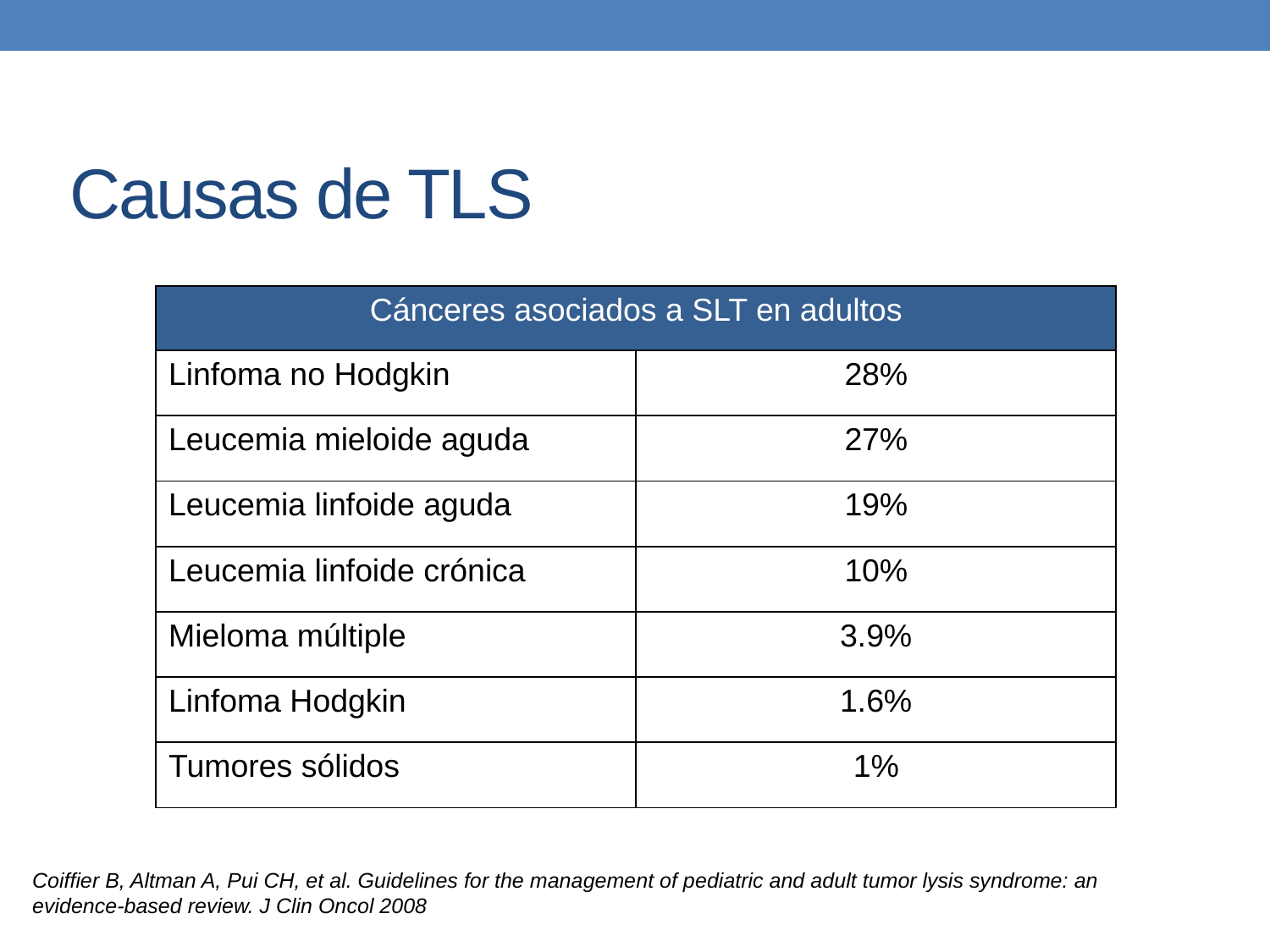

# Causas de TLS
| Cánceres asociados a SLT en adultos |  |
| --- | --- |
| Linfoma no Hodgkin | 28% |
| Leucemia mieloide aguda | 27% |
| Leucemia linfoide aguda | 19% |
| Leucemia linfoide crónica | 10% |
| Mieloma múltiple | 3.9% |
| Linfoma Hodgkin | 1.6% |
| Tumores sólidos | 1% |
Coiffier B, Altman A, Pui CH, et al. Guidelines for the management of pediatric and adult tumor lysis syndrome: an evidence-based review. J Clin Oncol 2008